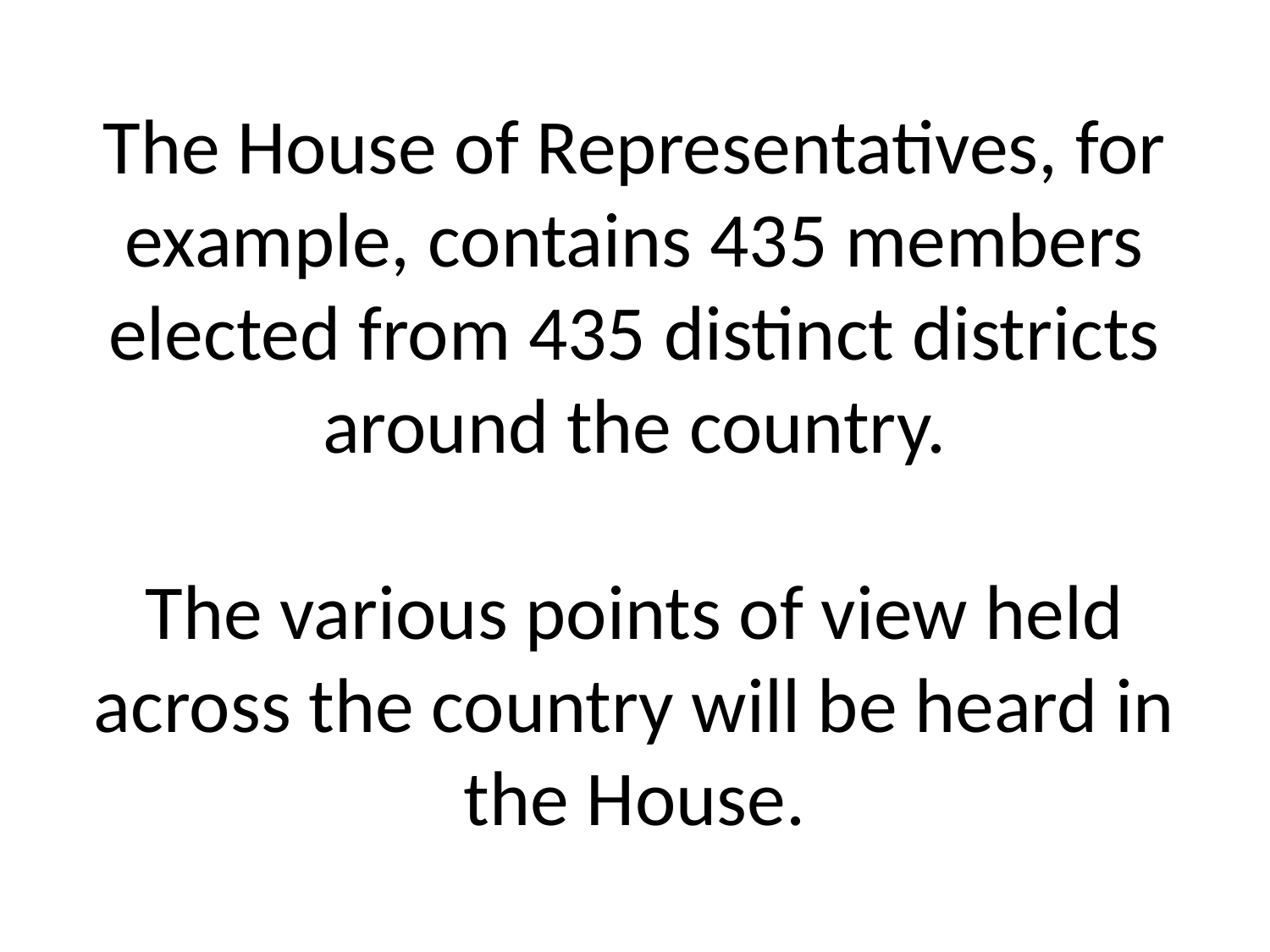

# The House of Representatives, for example, contains 435 members elected from 435 distinct districts around the country. The various points of view held across the country will be heard in the House.